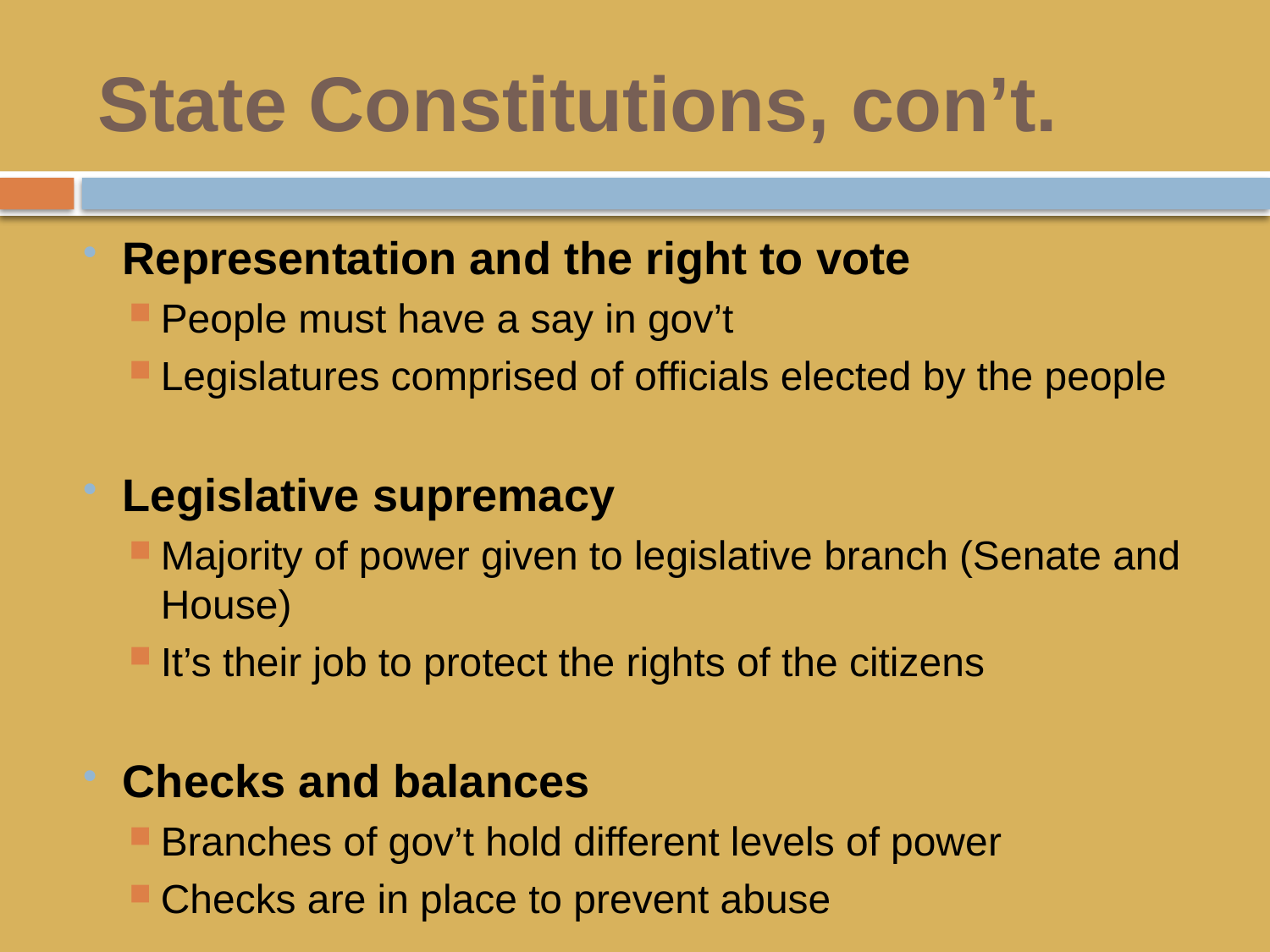

# State Constitutions, con’t.
Representation and the right to vote
People must have a say in gov’t
Legislatures comprised of officials elected by the people

Legislative supremacy
Majority of power given to legislative branch (Senate and House)
It’s their job to protect the rights of the citizens

Checks and balances
Branches of gov’t hold different levels of power
Checks are in place to prevent abuse